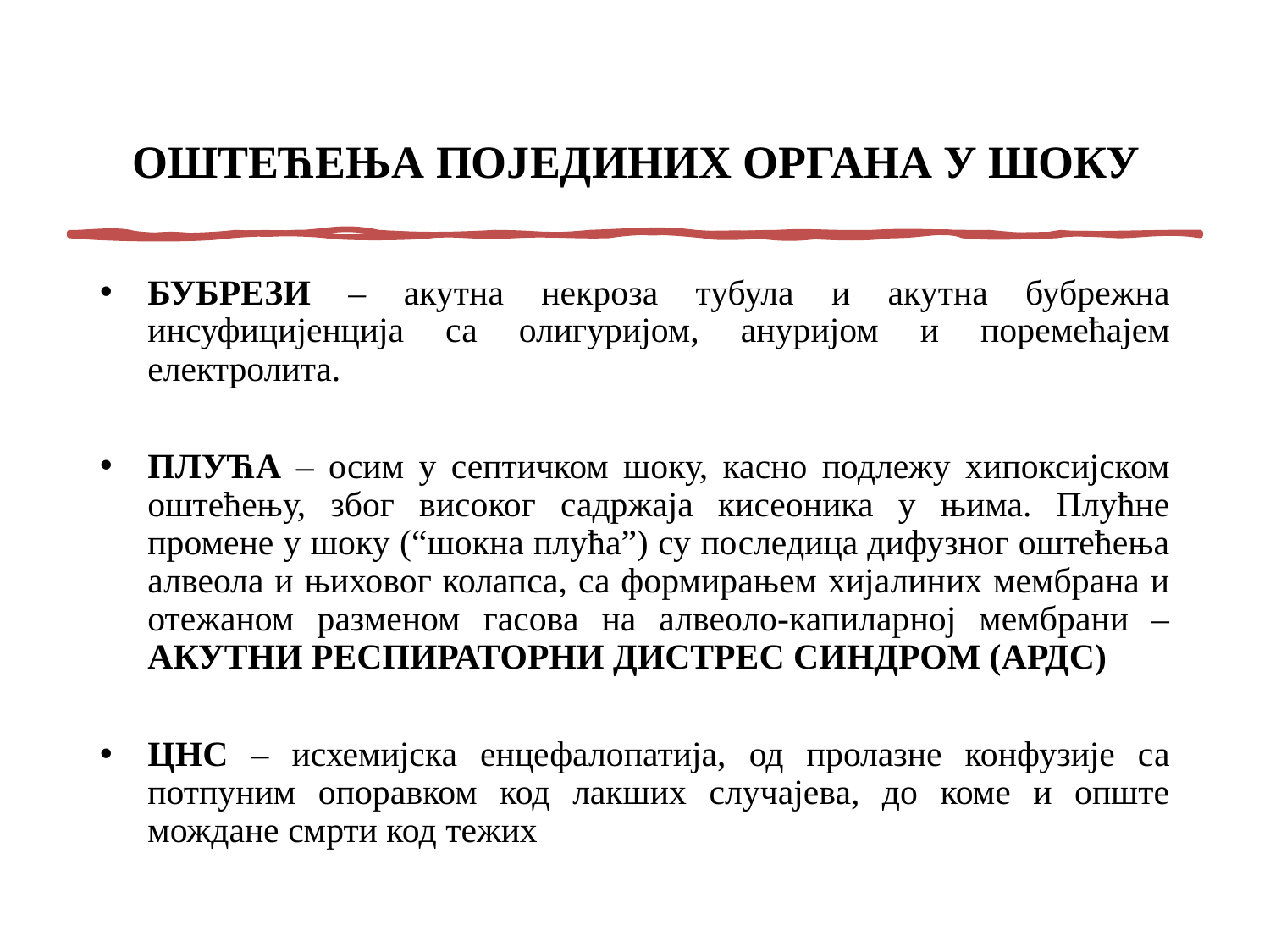

# ОШТЕЋЕЊА ПОЈЕДИНИХ ОРГАНА У ШОКУ

БУБРЕЗИ – акутна некроза тубула и акутна бубрежна инсуфицијенција са олигуријом, ануријом и поремећајем електролита.

ПЛУЋА – осим у септичком шоку, касно подлежу хипоксијском оштећењу, због високог садржаја кисеоника у њима. Плућне промене у шоку (“шокна плућа”) су последица дифузног оштећења алвеола и њиховог колапса, са формирањем хијалиних мембрана и отежаном разменом гасова на алвеоло-капиларној мембрани – АКУТНИ РЕСПИРАТОРНИ ДИСТРЕС СИНДРОМ (АРДС)

ЦНС – исхемијска енцефалопатија, од пролазне конфузије са потпуним опоравком код лакших случајева, до коме и опште мождане смрти код тежих